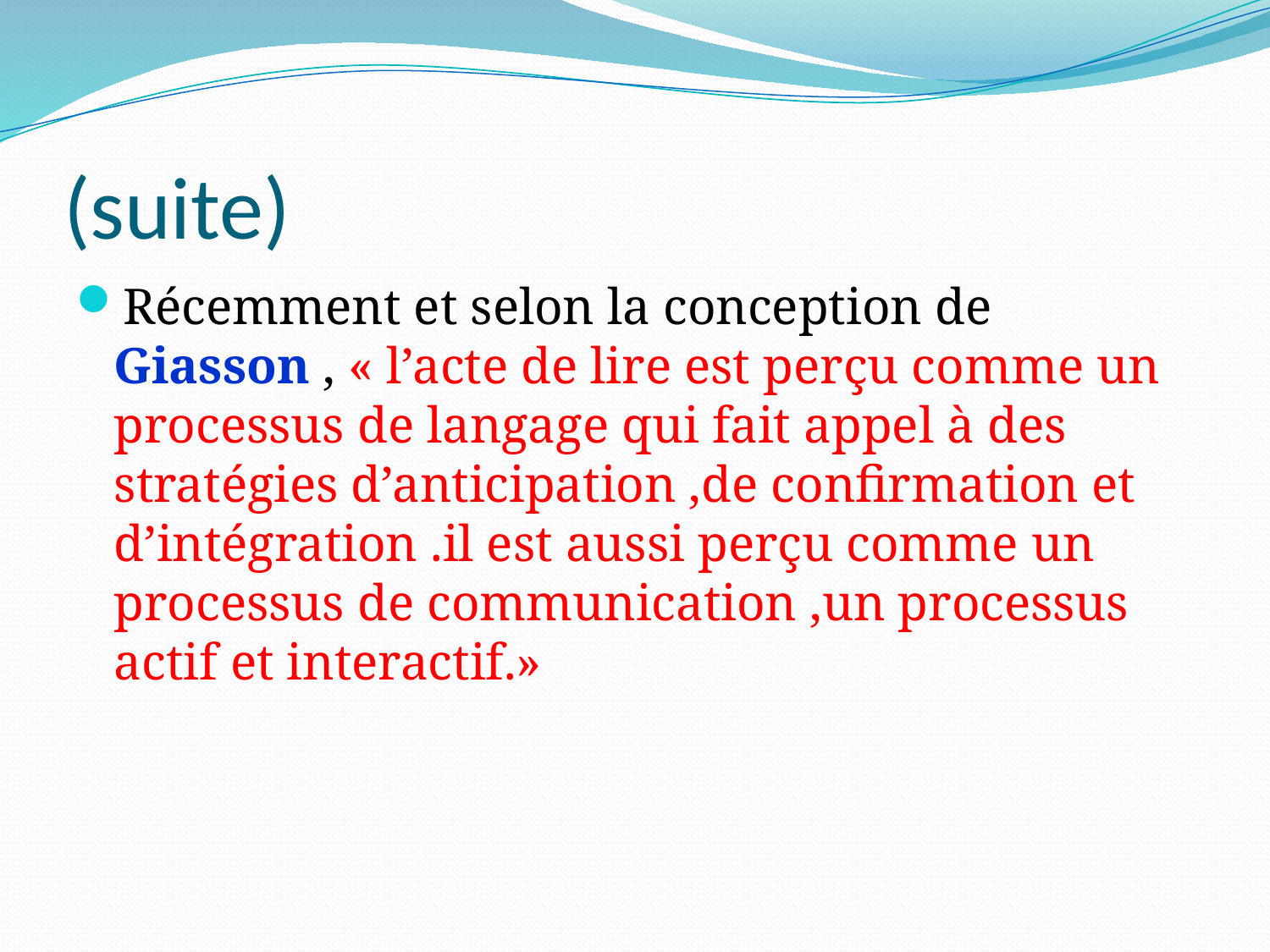

# (suite)
Récemment et selon la conception de Giasson , « l’acte de lire est perçu comme un processus de langage qui fait appel à des stratégies d’anticipation ,de confirmation et d’intégration .il est aussi perçu comme un processus de communication ,un processus actif et interactif.»